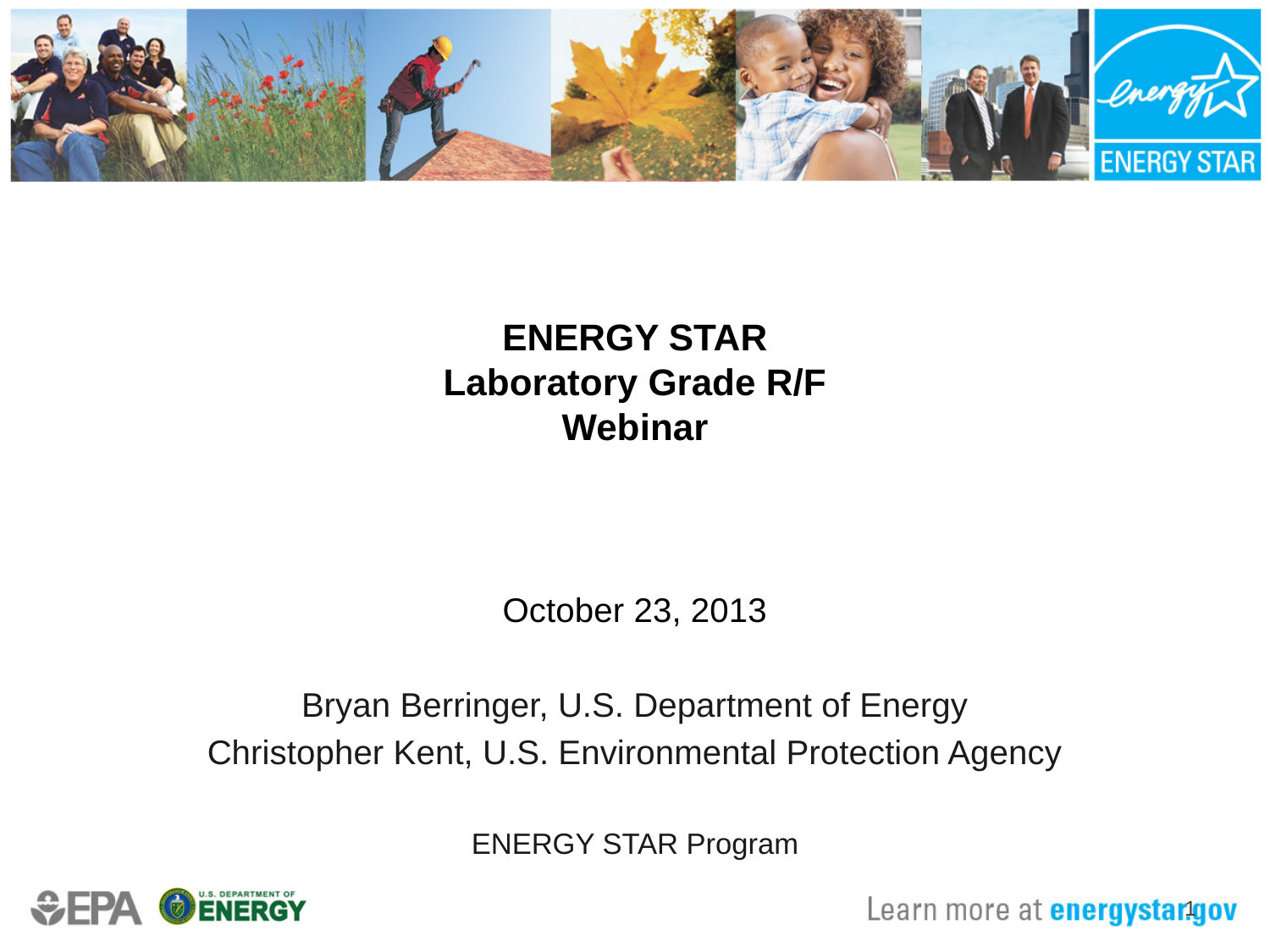

# ENERGY STAR Laboratory Grade R/F Webinar
October 23, 2013

Bryan Berringer, U.S. Department of Energy
Christopher Kent, U.S. Environmental Protection Agency

ENERGY STAR Program